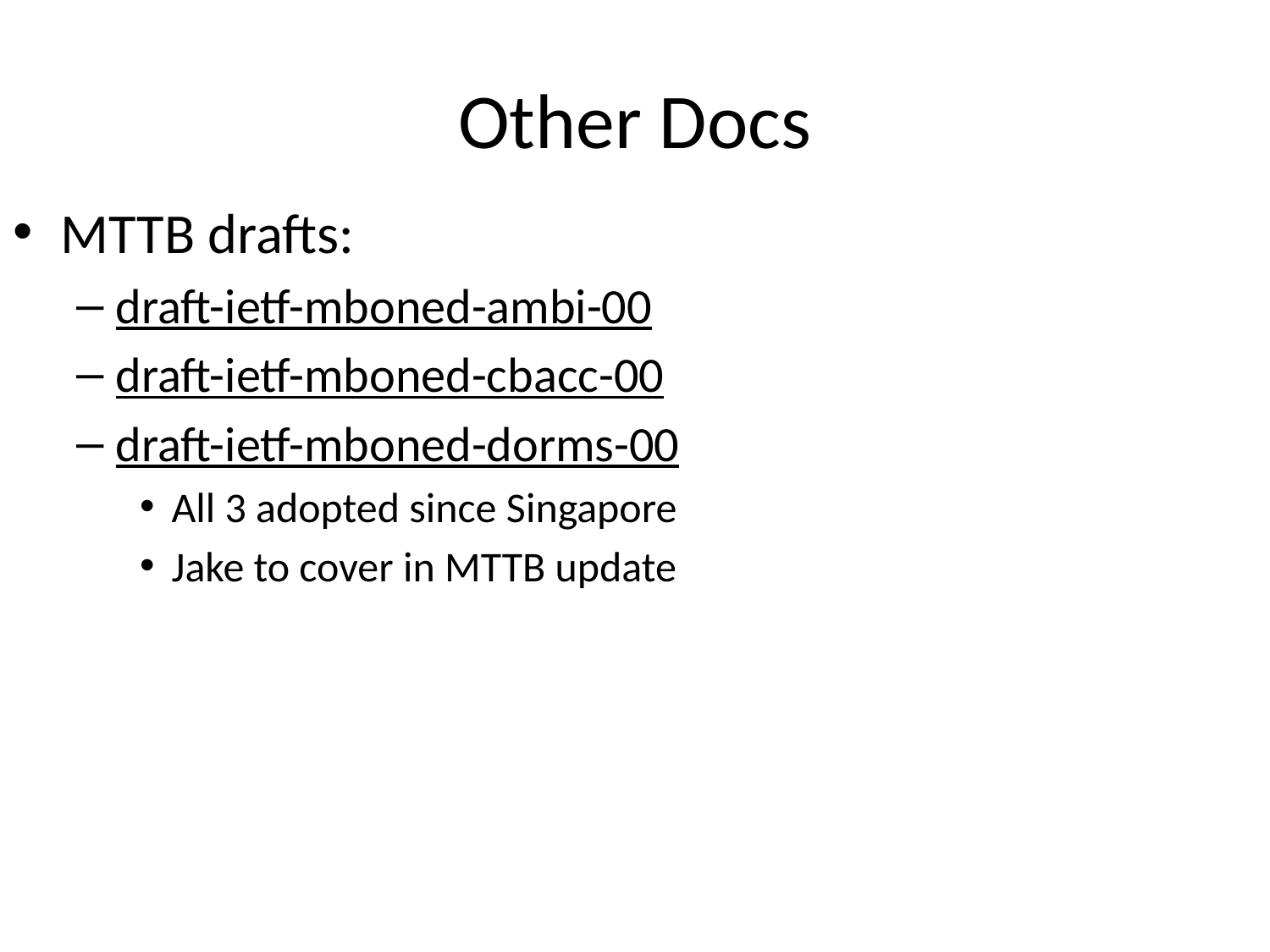

# Other Docs
MTTB drafts:
draft-ietf-mboned-ambi-00
draft-ietf-mboned-cbacc-00
draft-ietf-mboned-dorms-00
All 3 adopted since Singapore
Jake to cover in MTTB update